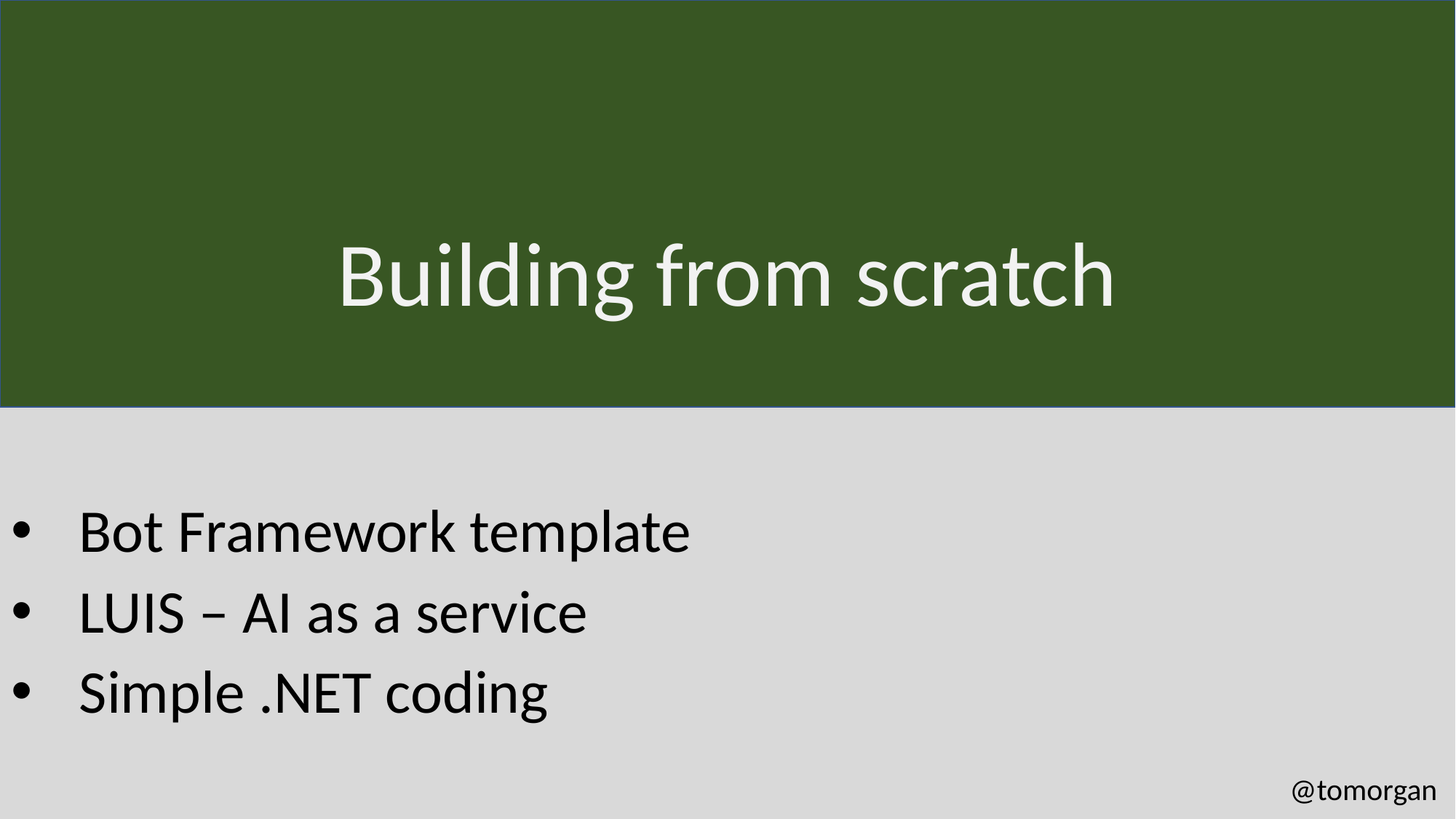

# Building from scratch
Bot Framework template
LUIS – AI as a service
Simple .NET coding